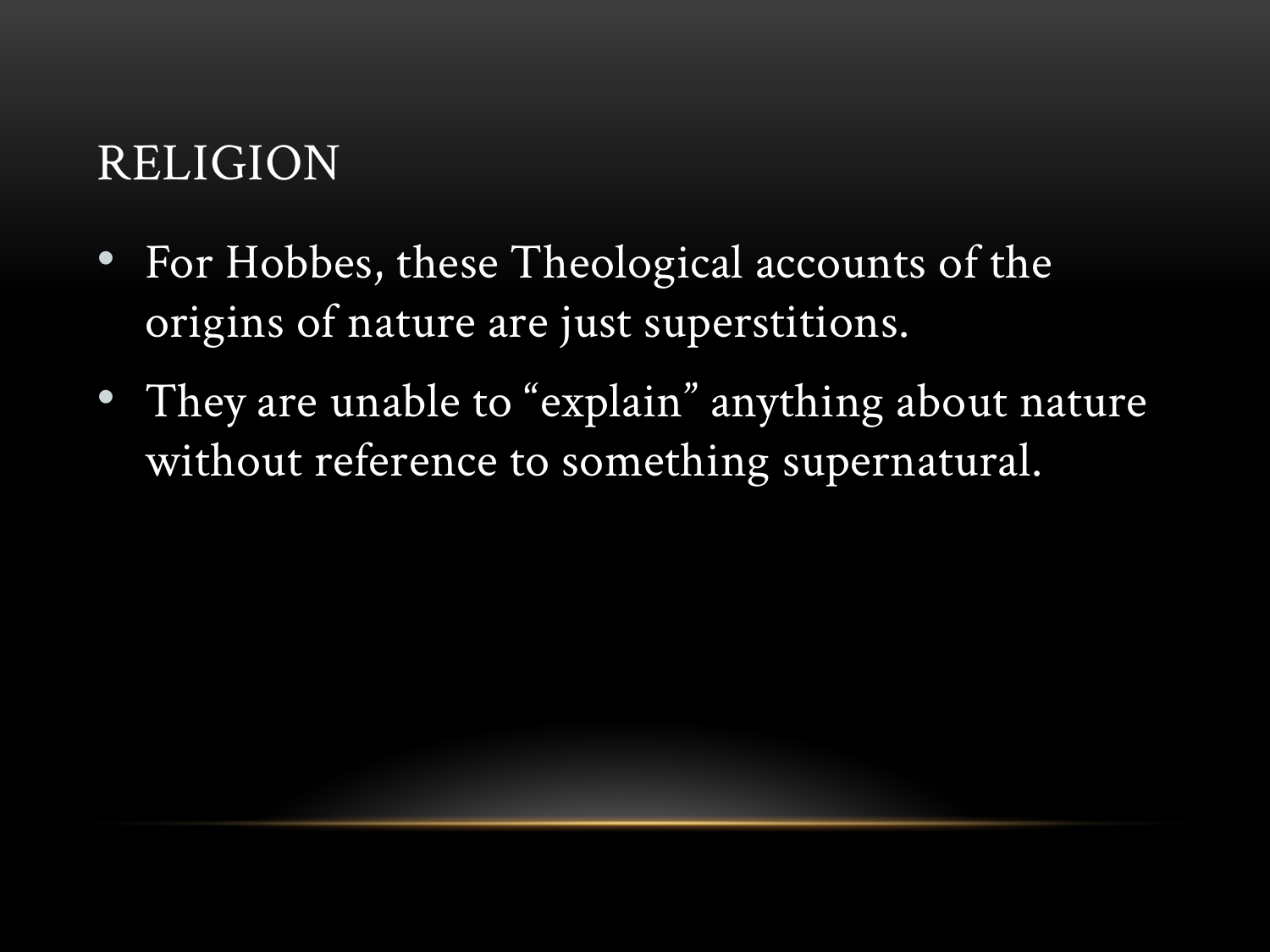

# Religion
For Hobbes, these Theological accounts of the origins of nature are just superstitions.
They are unable to “explain” anything about nature without reference to something supernatural.